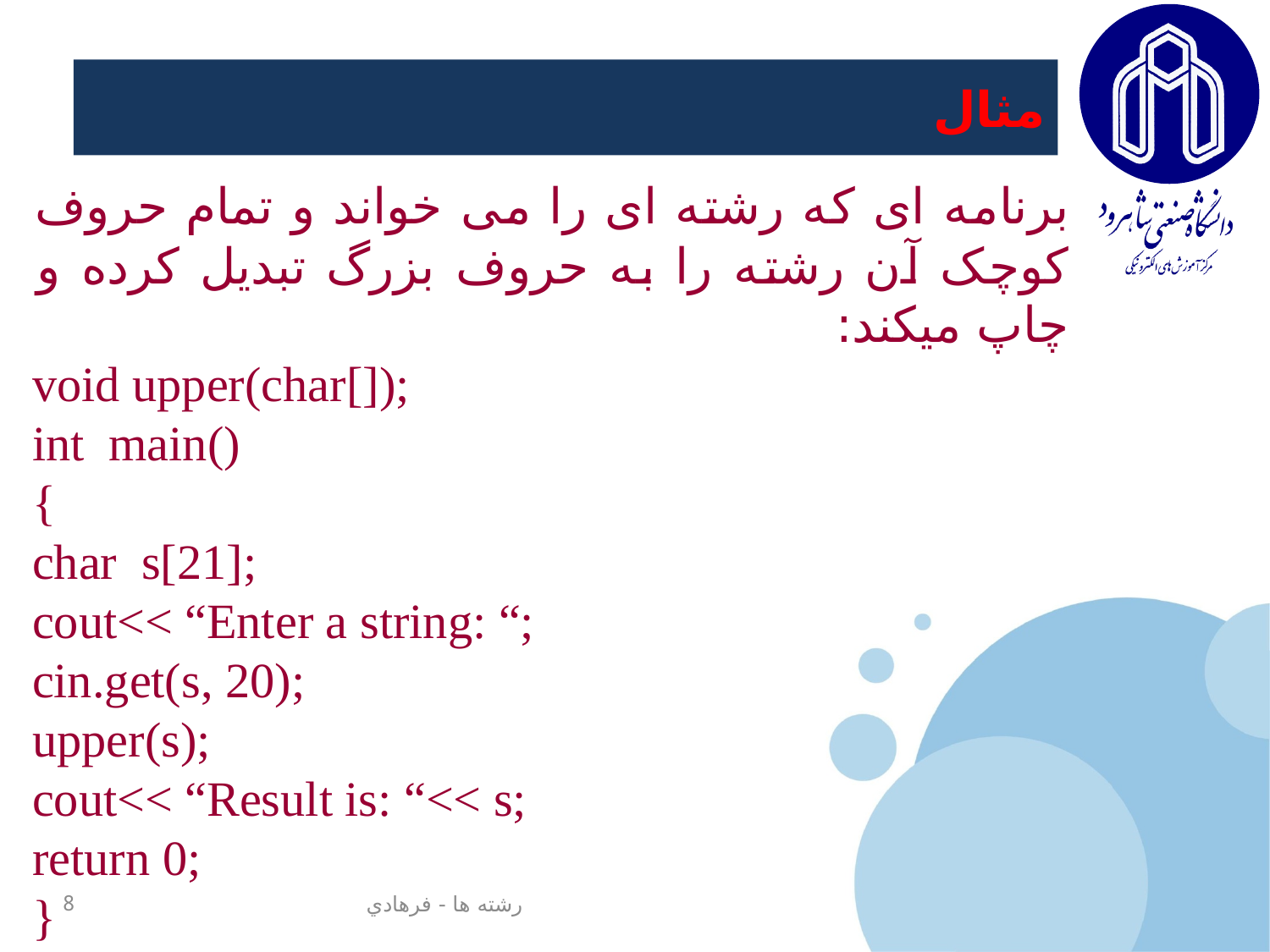

# مثال
برنامه ای که رشته ای را می خواند و تمام حروف کوچک آن رشته را به حروف بزرگ تبدیل کرده و چاپ میکند:
void upper(char[]);
int  main()
{
char  s[21];
cout<< “Enter a string: “;
cin.get(s, 20);
upper(s);
cout<< “Result is: “<< s;
return 0;
}
8
رشته ها - فرهادي